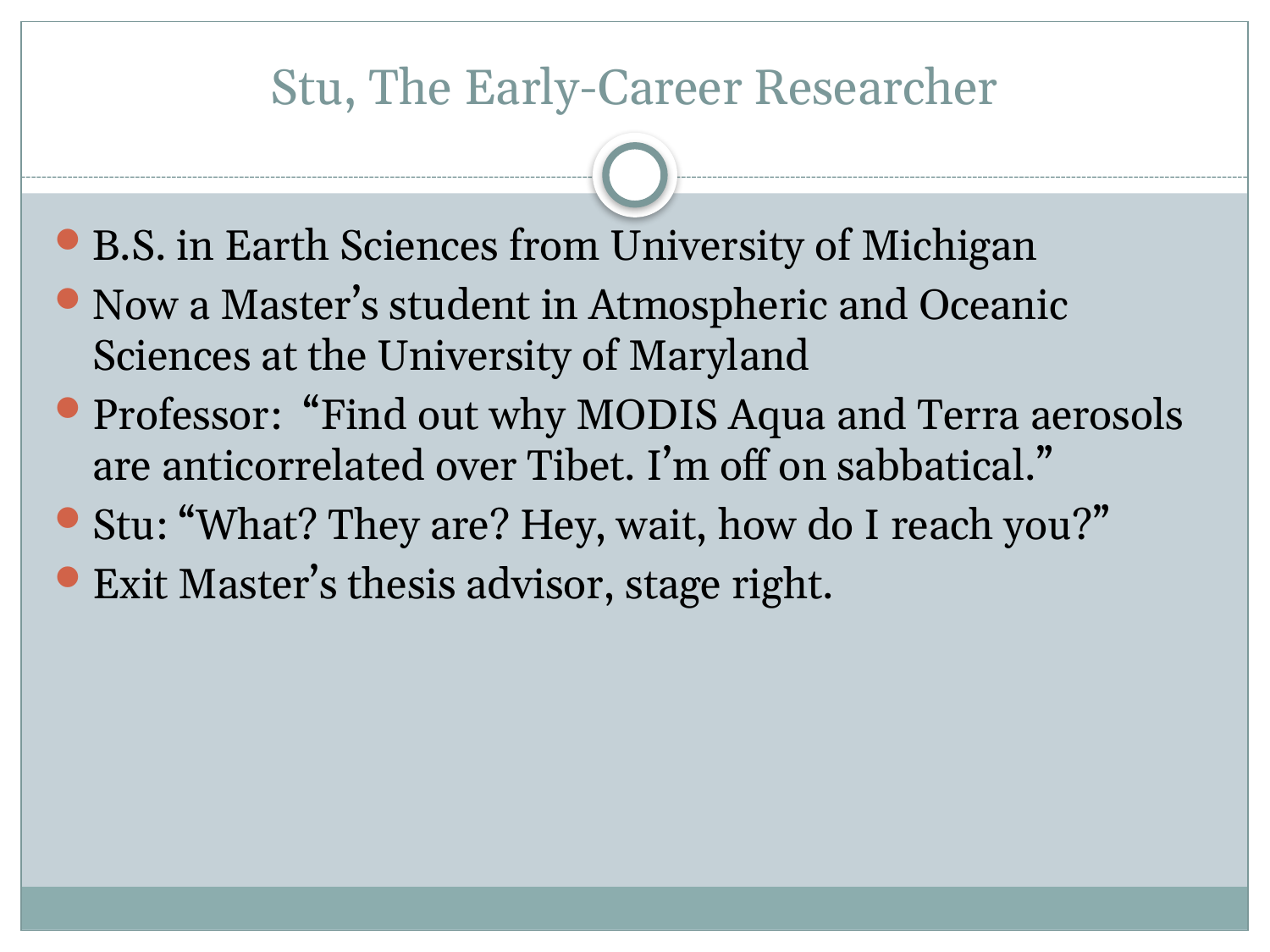

# Stu, The Early-Career Researcher
B.S. in Earth Sciences from University of Michigan
Now a Master’s student in Atmospheric and Oceanic Sciences at the University of Maryland
Professor:  “Find out why MODIS Aqua and Terra aerosols are anticorrelated over Tibet. I’m off on sabbatical.”
Stu: “What? They are? Hey, wait, how do I reach you?”
Exit Master’s thesis advisor, stage right.